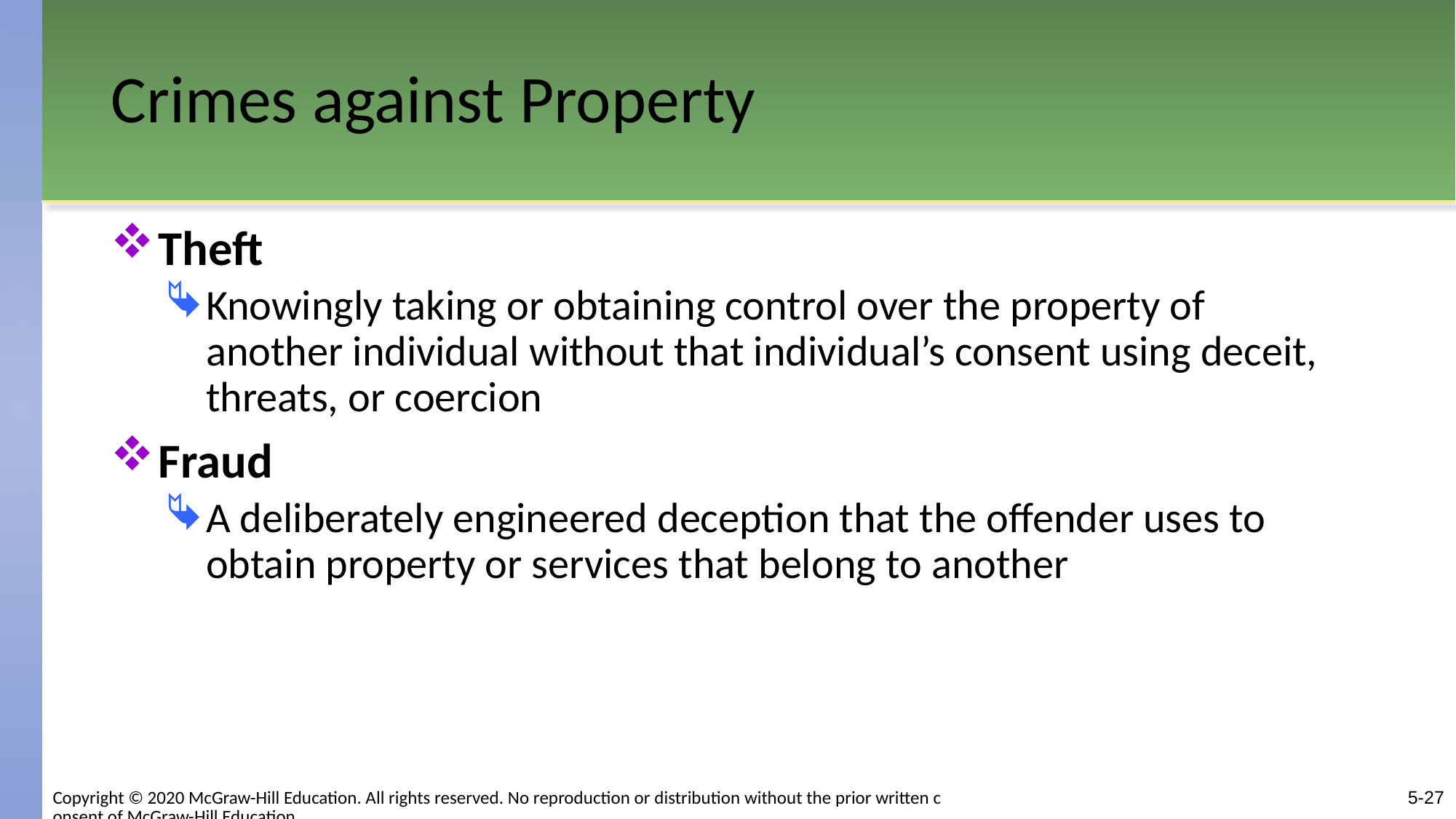

# Crimes against Property
Theft
Knowingly taking or obtaining control over the property of another individual without that individual’s consent using deceit, threats, or coercion
Fraud
A deliberately engineered deception that the offender uses to obtain property or services that belong to another
Copyright © 2020 McGraw-Hill Education. All rights reserved. No reproduction or distribution without the prior written consent of McGraw-Hill Education.
5-27